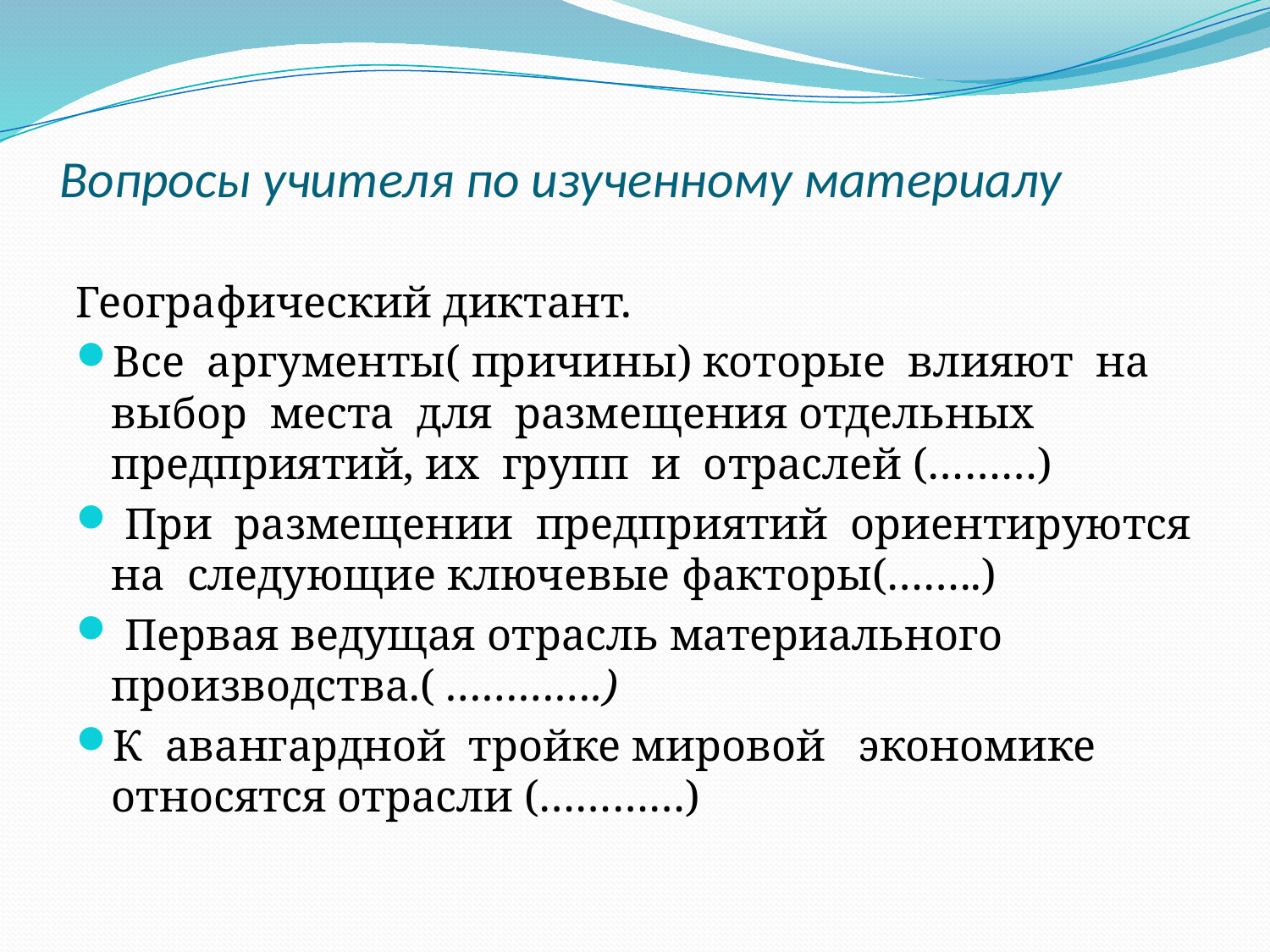

# Вопросы учителя по изученному материалу
Географический диктант.
Все  аргументы( причины) которые  влияют  на  выбор  места  для  размещения отдельных  предприятий, их  групп  и  отраслей (………)
 При  размещении  предприятий  ориентируются на  следующие ключевые факторы(……..)
 Первая ведущая отрасль материального производства.( ………….)
К  авангардной  тройке мировой   экономике относятся отрасли (…………)